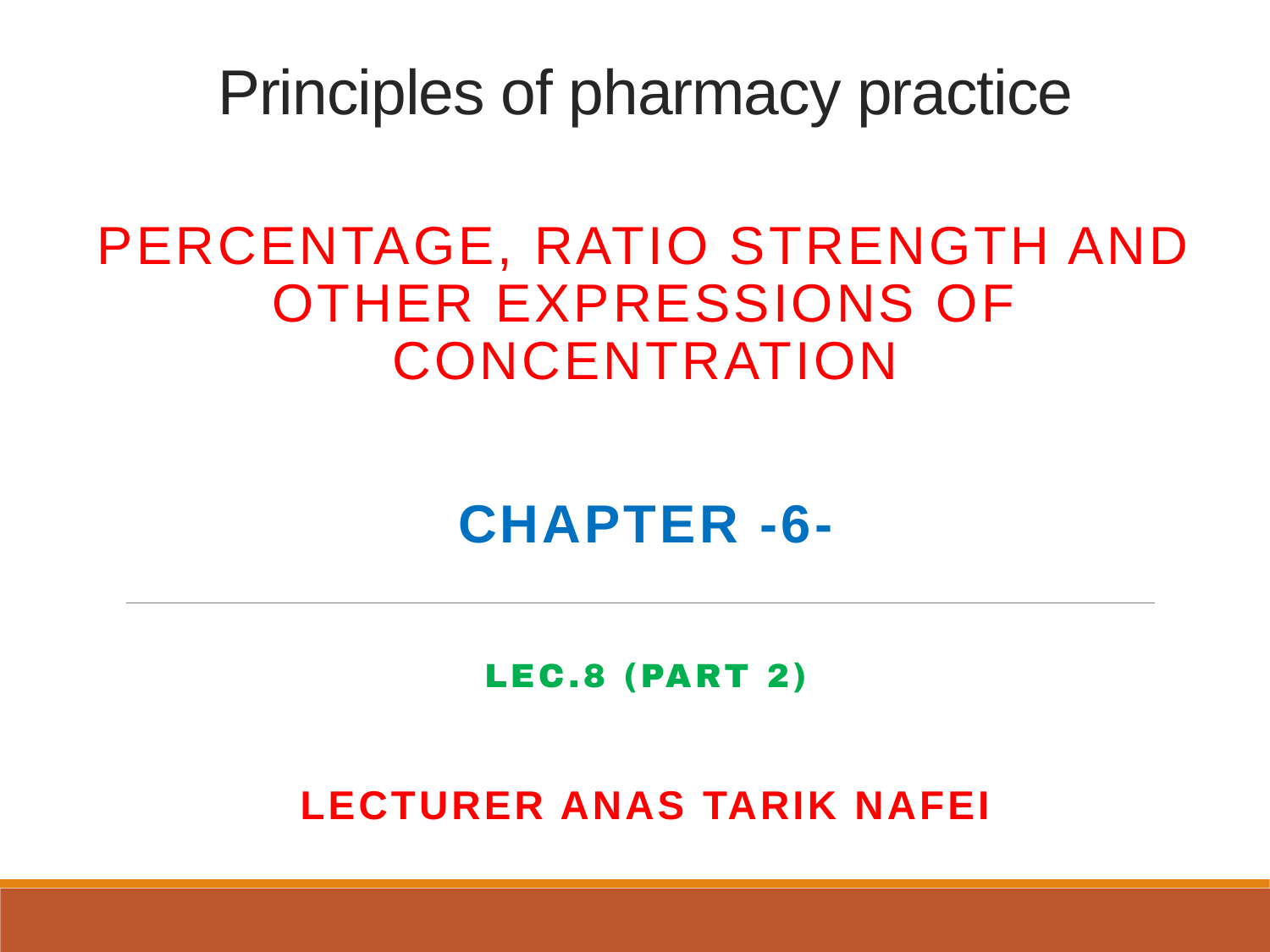

# Principles of pharmacy practice
Percentage, ratio strength and other expressions of concentration

Chapter -6-

Lec.8 (part 2)

Lecturer Anas Tarik nafei